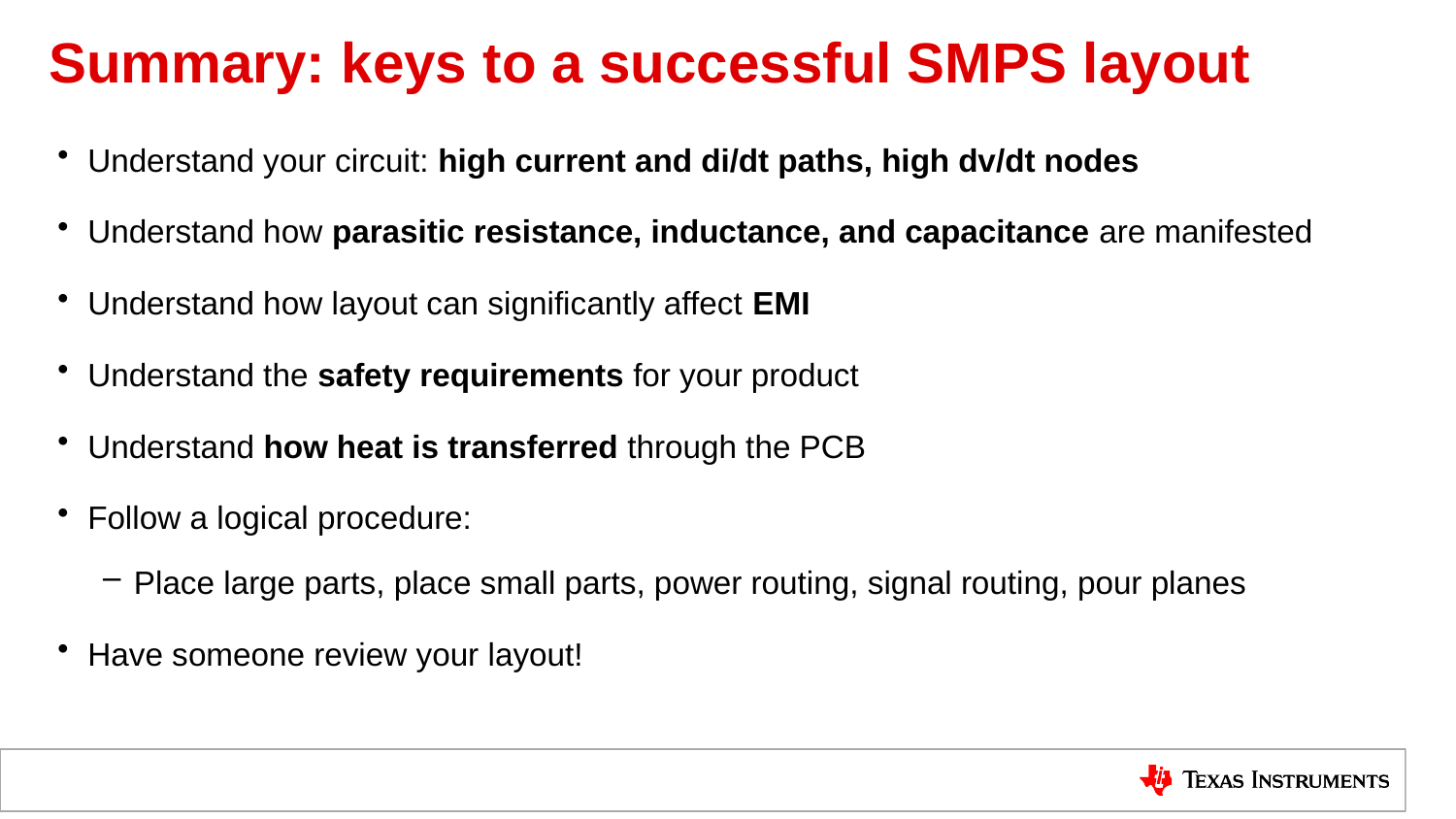

Summary: keys to a successful SMPS layout
Understand your circuit: high current and di/dt paths, high dv/dt nodes
Understand how parasitic resistance, inductance, and capacitance are manifested
Understand how layout can significantly affect EMI
Understand the safety requirements for your product
Understand how heat is transferred through the PCB
Follow a logical procedure:
Place large parts, place small parts, power routing, signal routing, pour planes
Have someone review your layout!